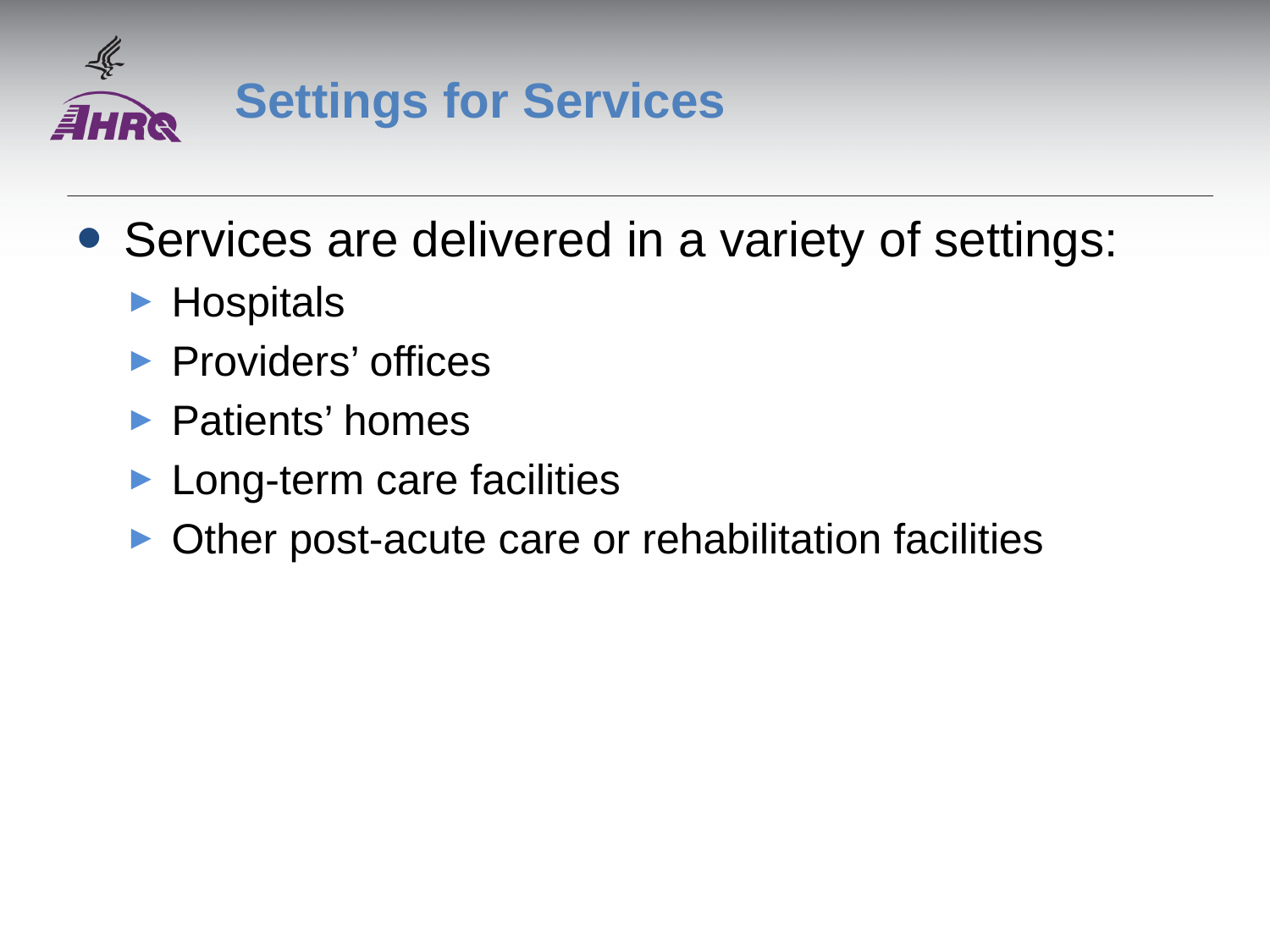

# Settings for Services
Services are delivered in a variety of settings:
Hospitals
Providers’ offices
Patients’ homes
Long-term care facilities
Other post-acute care or rehabilitation facilities